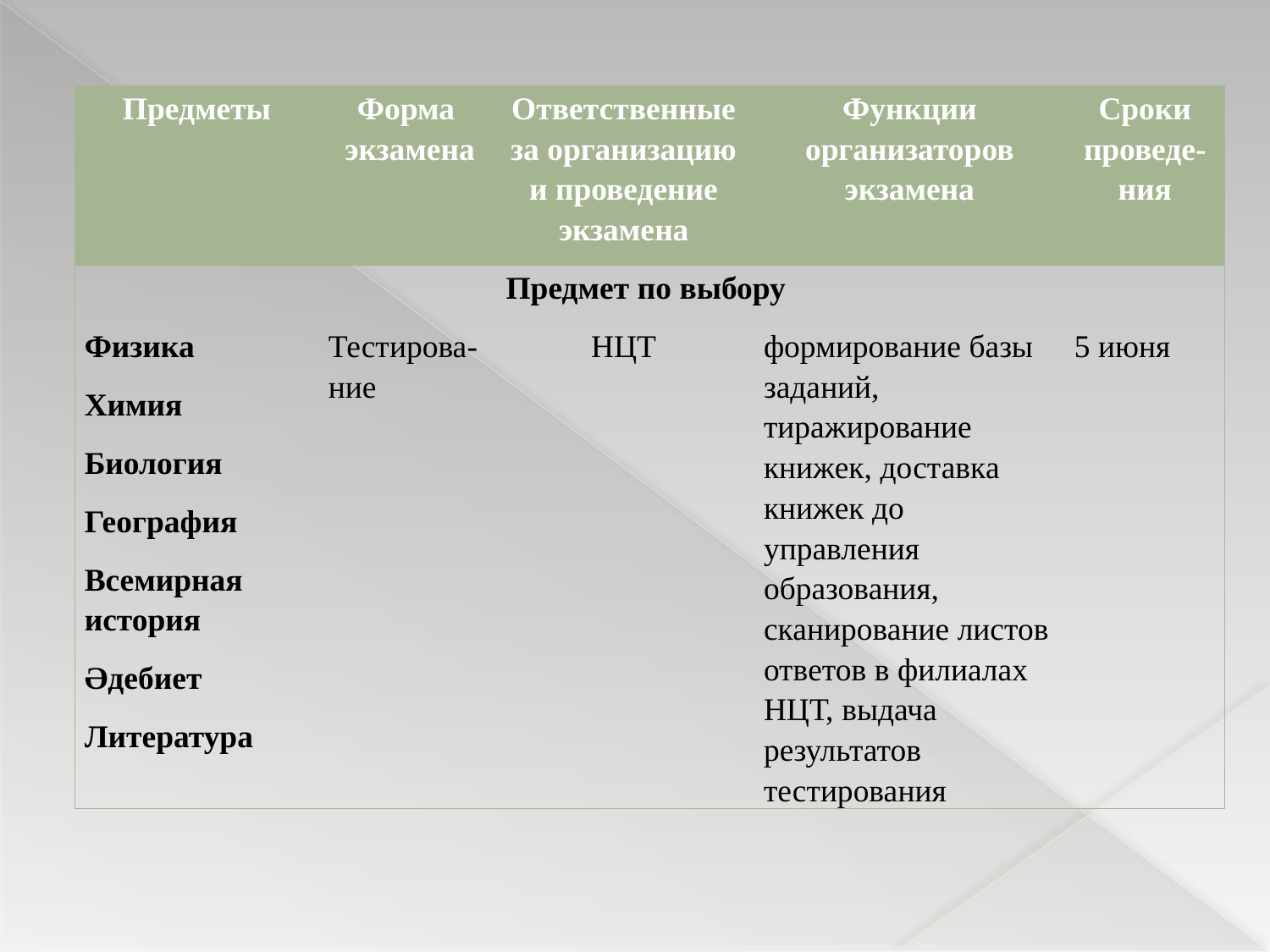

| Предметы | Форма экзамена | Ответственные за организацию и проведение экзамена | Функции организаторов экзамена | Сроки проведе- ния |
| --- | --- | --- | --- | --- |
| Предмет по выбору |  |  |  |  |
| Физика | Тестирова-ние | НЦТ | формирование базы заданий, тиражирование книжек, доставка книжек до управления образования, сканирование листов ответов в филиалах НЦТ, выдача результатов тестирования | 5 июня |
| Химия |  |  |  |  |
| Биология |  |  |  |  |
| География |  |  |  |  |
| Всемирная история |  |  |  |  |
| Әдебиет |  |  |  |  |
| Литература |  |  |  |  |